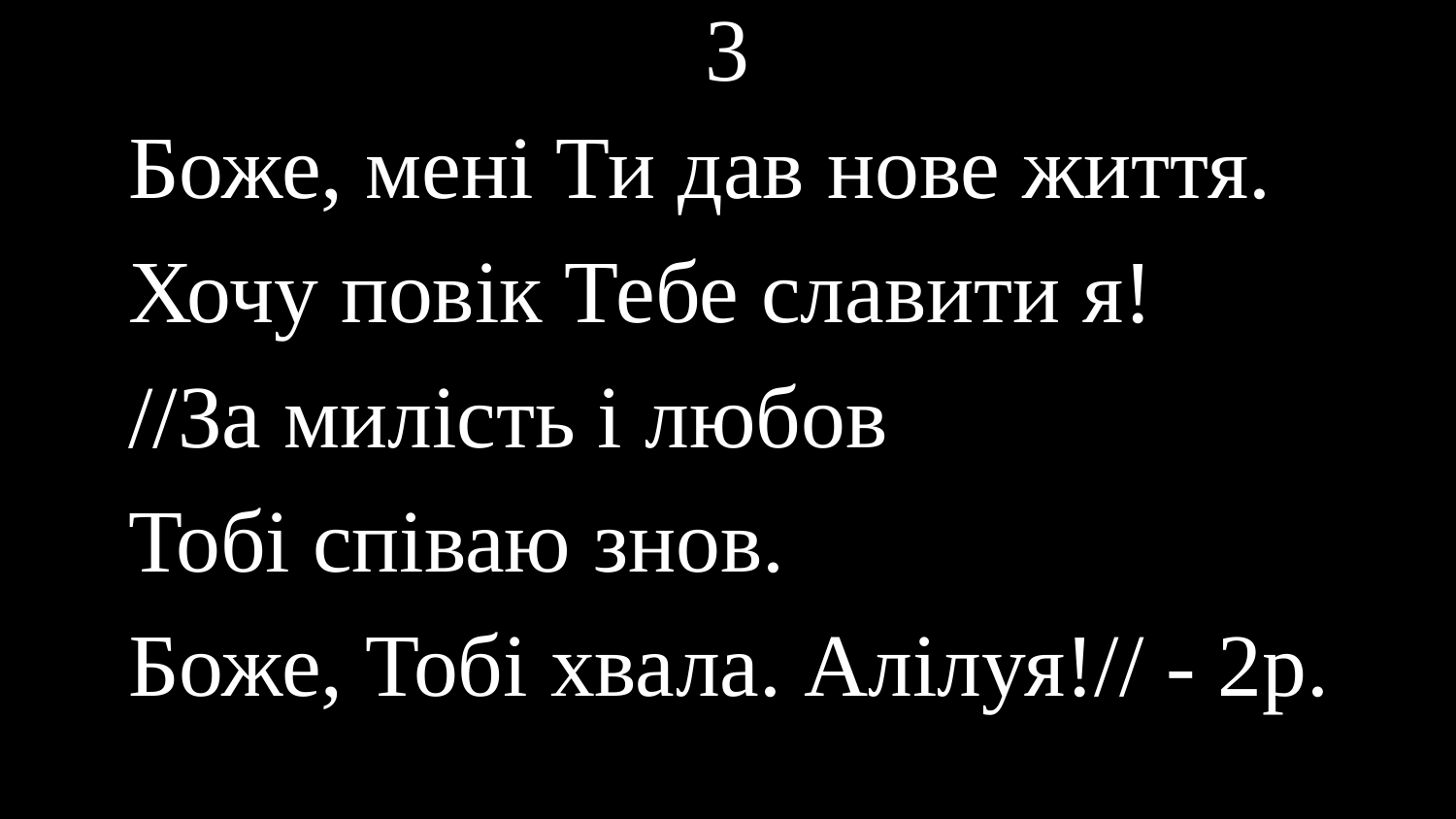

# 3
Боже, мені Ти дав нове життя.
Хочу повік Тебе славити я!
//За милість і любов
Тобі співаю знов.
Боже, Тобі хвала. Алілуя!// - 2р.